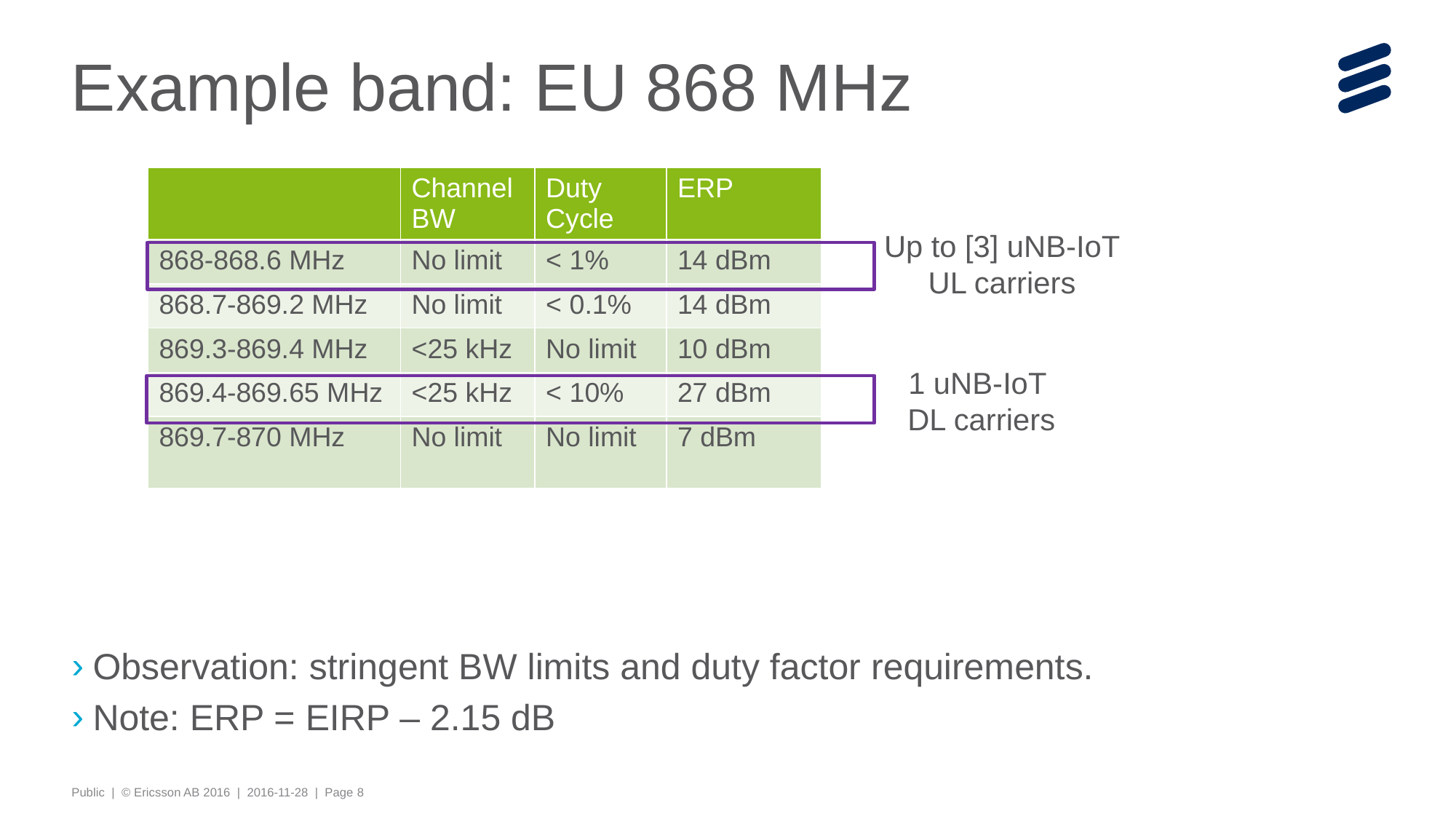

# Example band: EU 868 MHz
|  | Channel BW | Duty Cycle | ERP |
| --- | --- | --- | --- |
| 868-868.6 MHz | No limit | < 1% | 14 dBm |
| 868.7-869.2 MHz | No limit | < 0.1% | 14 dBm |
| 869.3-869.4 MHz | <25 kHz | No limit | 10 dBm |
| 869.4-869.65 MHz | <25 kHz | < 10% | 27 dBm |
| 869.7-870 MHz | No limit | No limit | 7 dBm |

Observation: stringent BW limits and duty factor requirements.
Note: ERP = EIRP – 2.15 dB
Up to [3] uNB-IoT
UL carriers

1 uNB-IoT
DL carriers